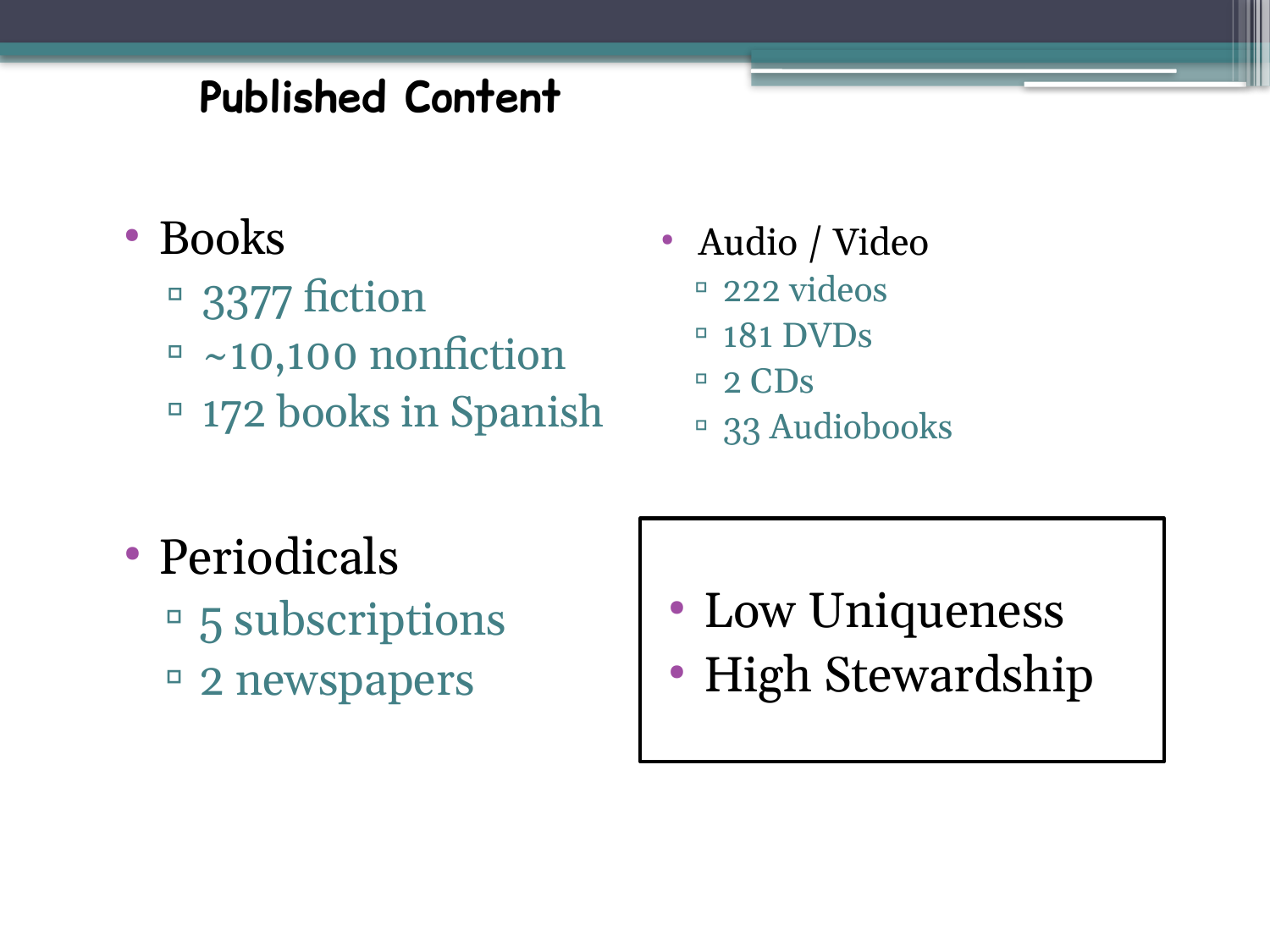

Published Content
Books
3377 fiction
~10,100 nonfiction
172 books in Spanish
 Audio / Video
222 videos
181 DVDs
2 CDs
33 Audiobooks

Periodicals
5 subscriptions
2 newspapers
Low Uniqueness
High Stewardship